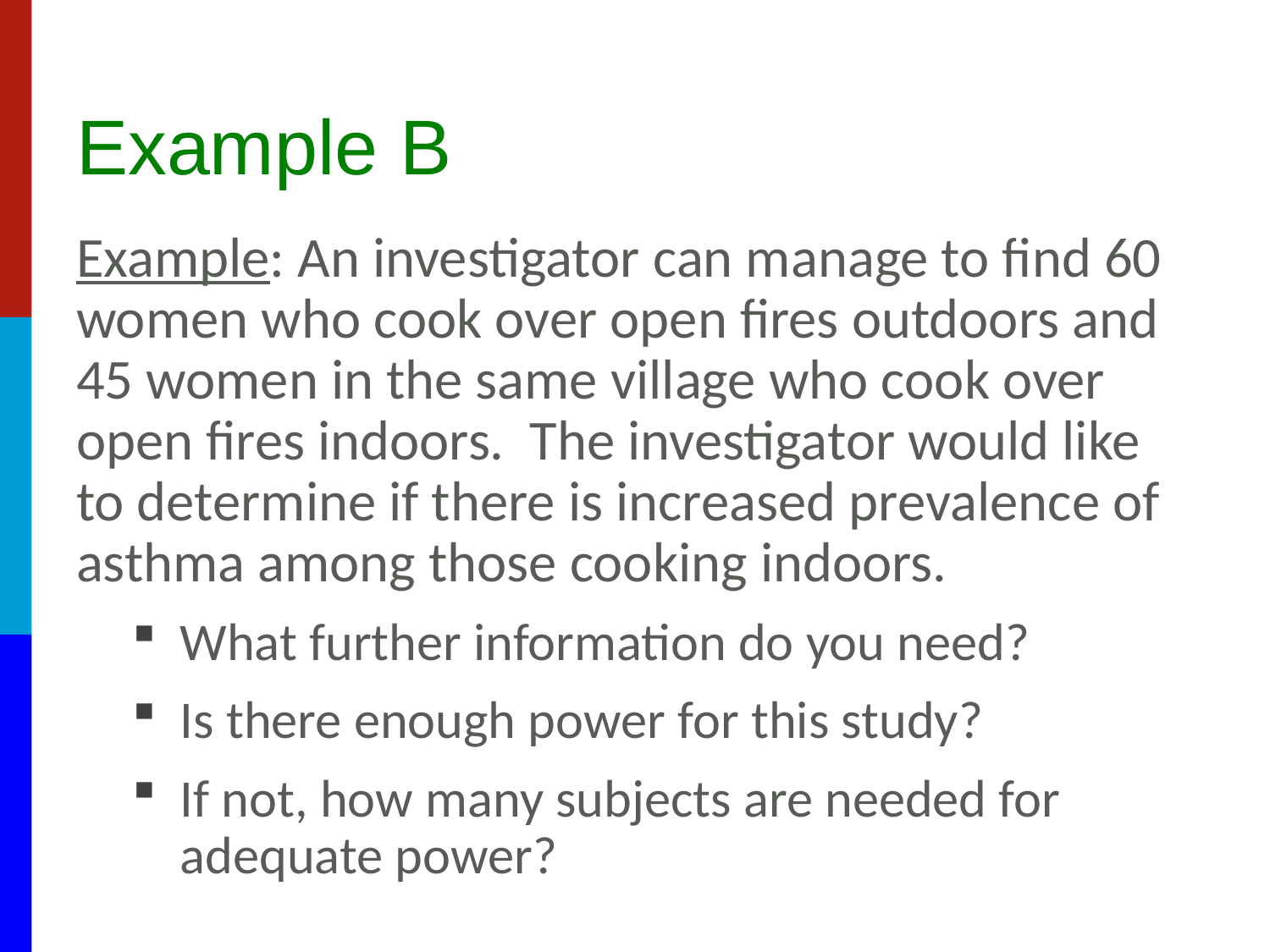

# Example B
Example: An investigator can manage to find 60 women who cook over open fires outdoors and 45 women in the same village who cook over open fires indoors.  The investigator would like to determine if there is increased prevalence of asthma among those cooking indoors.
What further information do you need?
Is there enough power for this study?
If not, how many subjects are needed for adequate power?